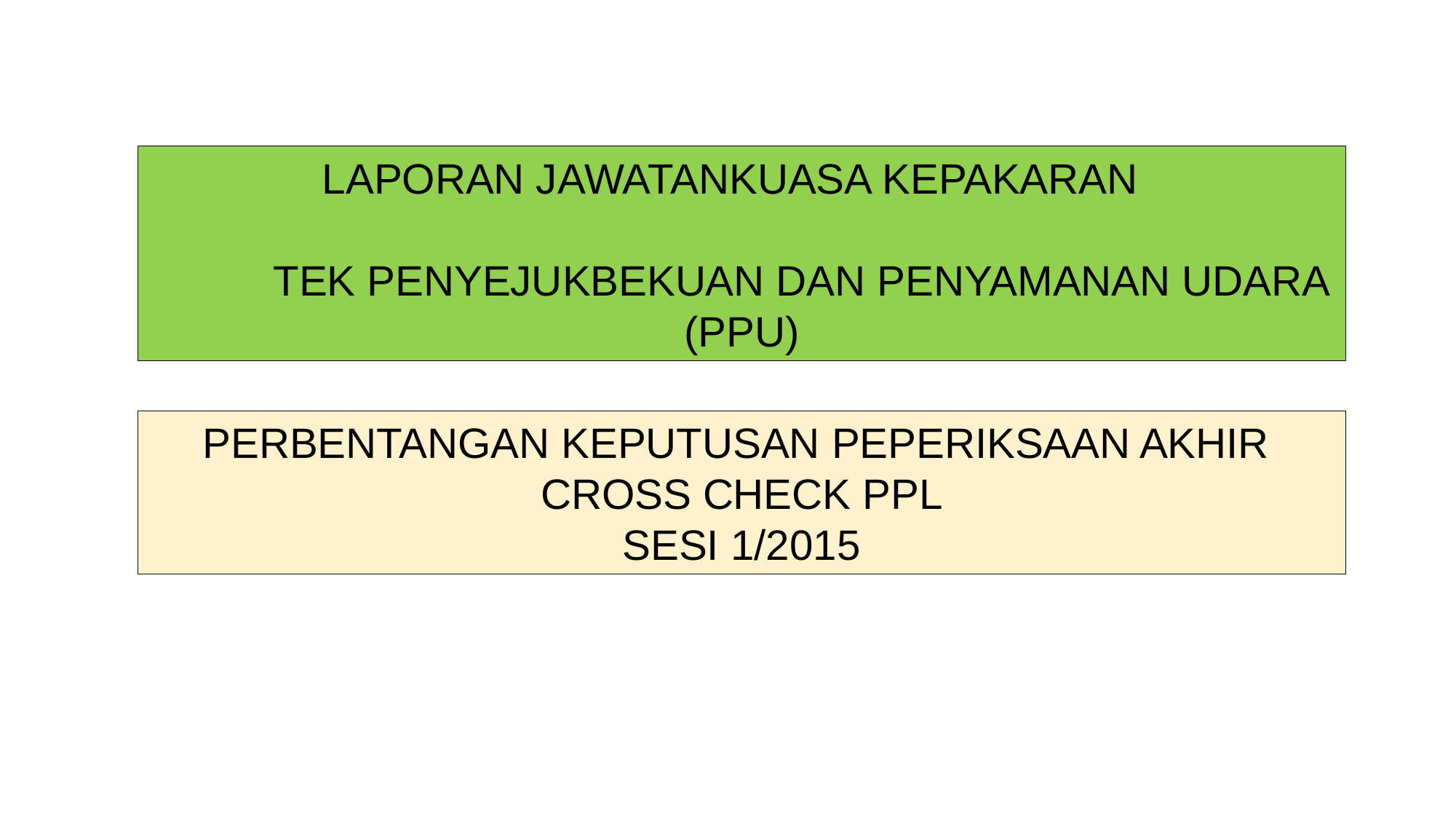

LAPORAN JAWATANKUASA KEPAKARAN

          TEK PENYEJUKBEKUAN DAN PENYAMANAN UDARA (PPU)
PERBENTANGAN KEPUTUSAN PEPERIKSAAN AKHIR
CROSS CHECK PPL
SESI 1/2015